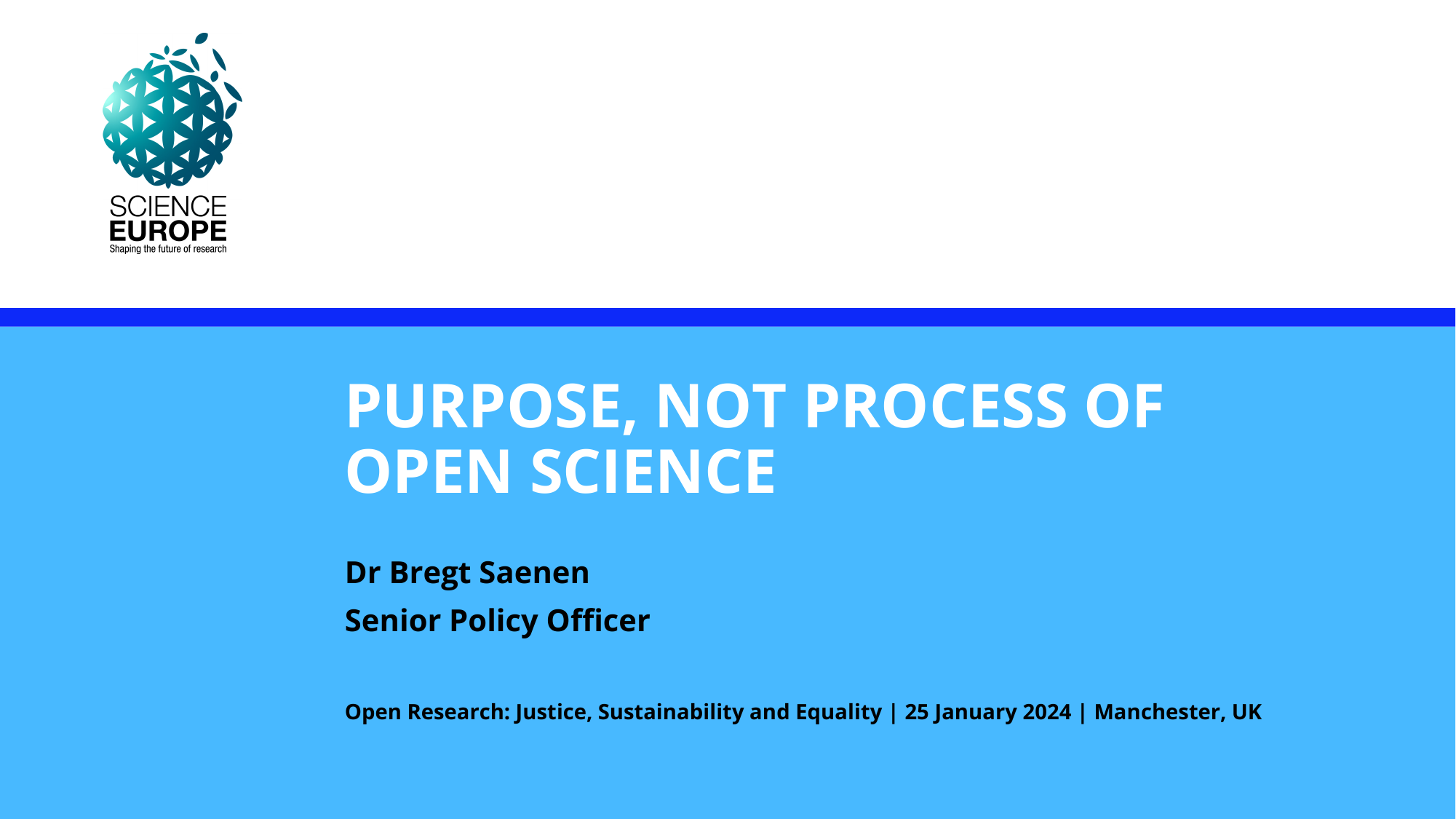

Purpose, not process of Open Science
Dr Bregt Saenen
Senior Policy Officer

Open Research: Justice, Sustainability and Equality | 25 January 2024 | Manchester, UK